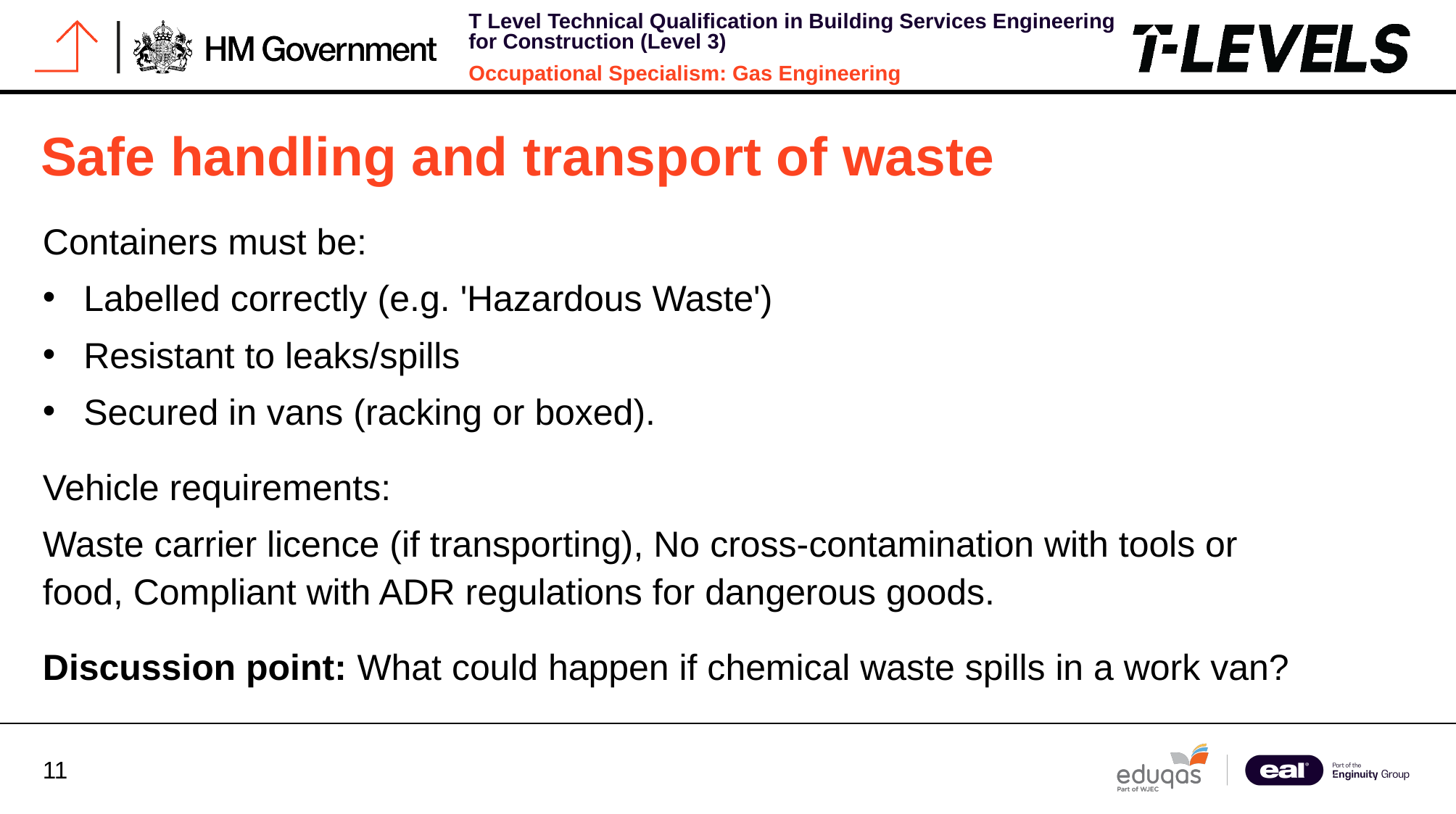

# Safe handling and transport of waste
Containers must be:
Labelled correctly (e.g. 'Hazardous Waste')
Resistant to leaks/spills
Secured in vans (racking or boxed).
Vehicle requirements:
Waste carrier licence (if transporting), No cross-contamination with tools or food, Compliant with ADR regulations for dangerous goods.
Discussion point: What could happen if chemical waste spills in a work van?